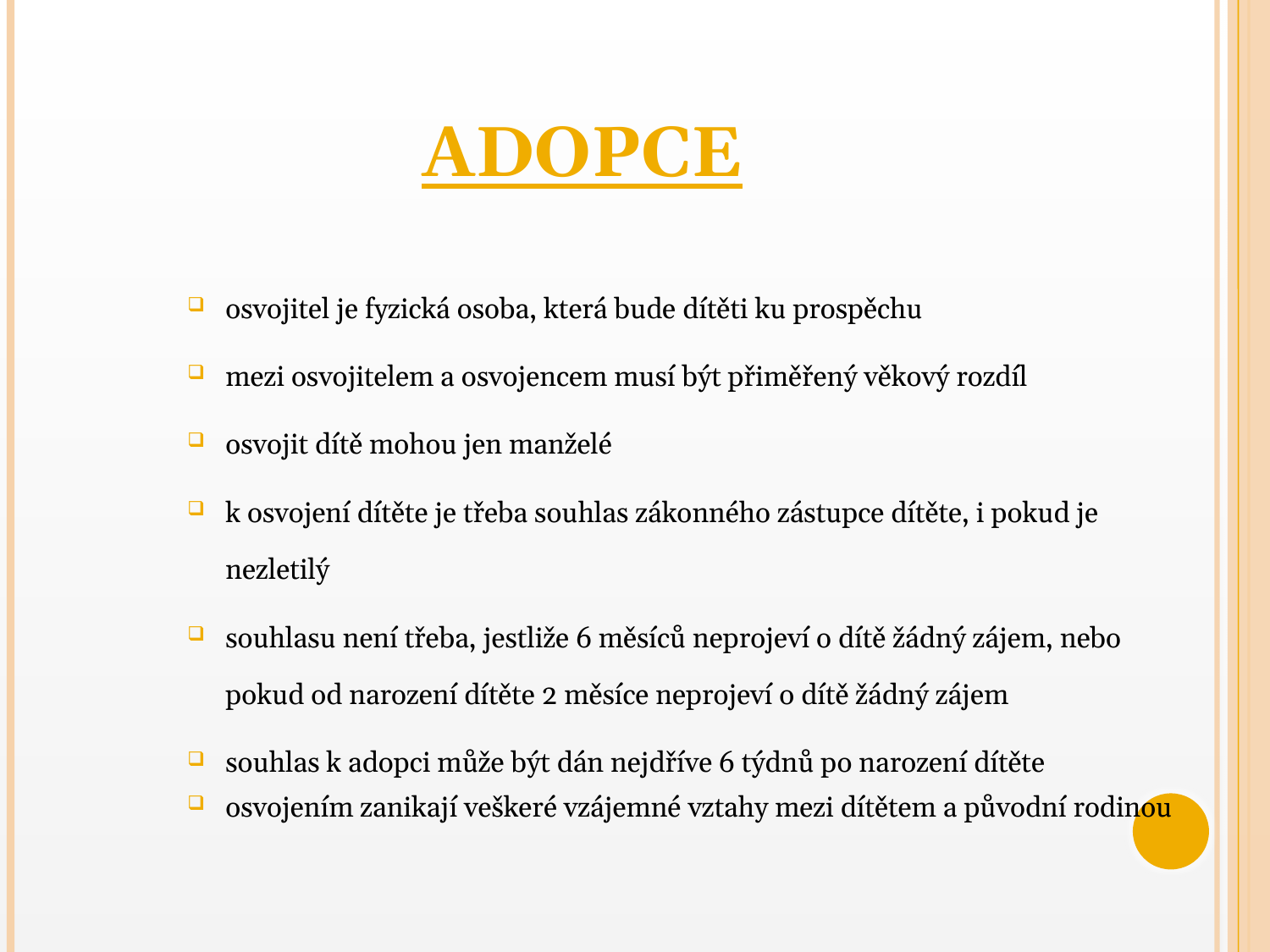

# ADOPCE

osvojitel je fyzická osoba, která bude dítěti ku prospěchu
mezi osvojitelem a osvojencem musí být přiměřený věkový rozdíl
osvojit dítě mohou jen manželé
k osvojení dítěte je třeba souhlas zákonného zástupce dítěte, i pokud je nezletilý
souhlasu není třeba, jestliže 6 měsíců neprojeví o dítě žádný zájem, nebo pokud od narození dítěte 2 měsíce neprojeví o dítě žádný zájem
souhlas k adopci může být dán nejdříve 6 týdnů po narození dítěte
osvojením zanikají veškeré vzájemné vztahy mezi dítětem a původní rodinou